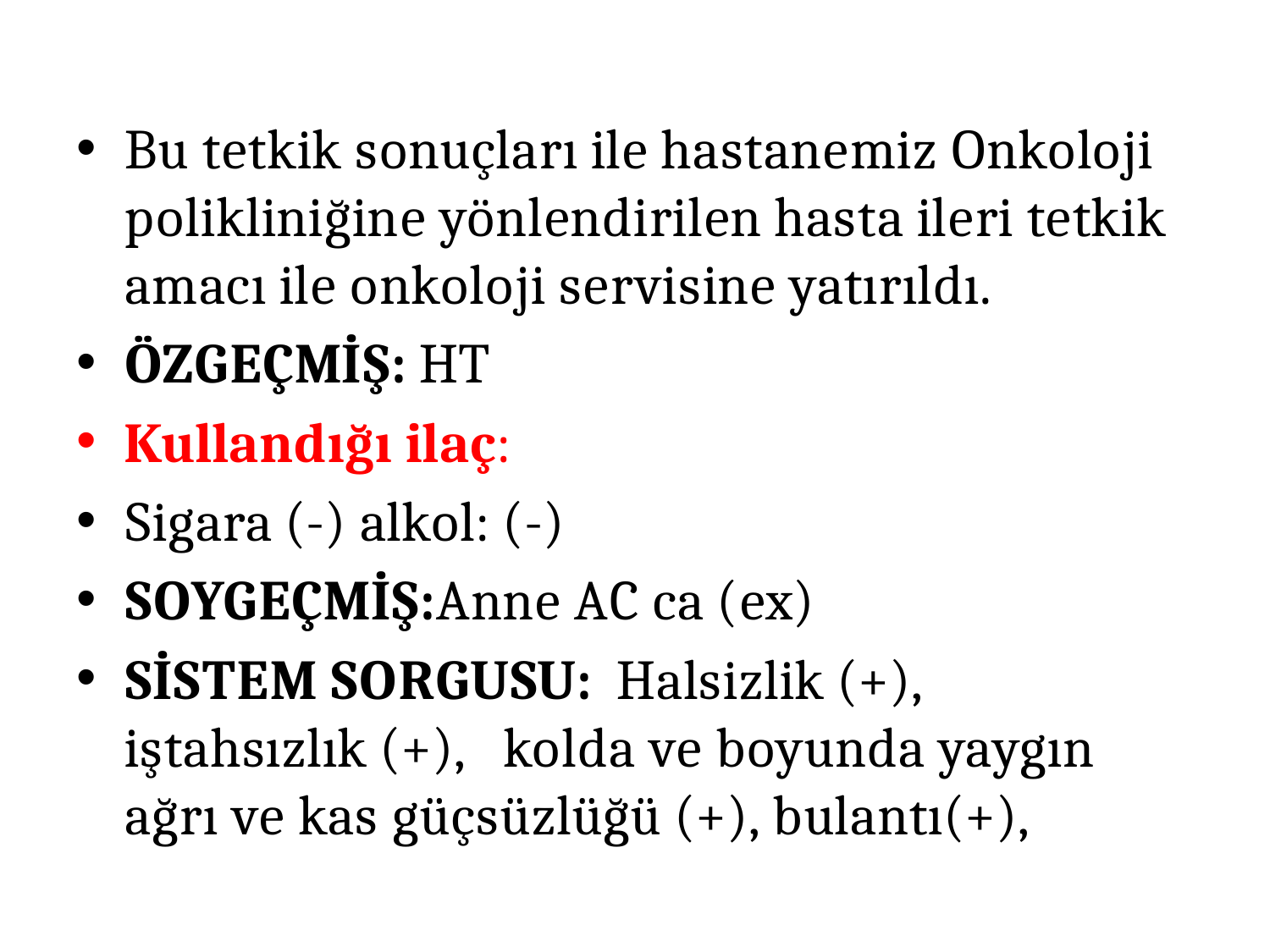

Bu tetkik sonuçları ile hastanemiz Onkoloji polikliniğine yönlendirilen hasta ileri tetkik amacı ile onkoloji servisine yatırıldı.
ÖZGEÇMİŞ: HT
Kullandığı ilaç:
Sigara (-) alkol: (-)
SOYGEÇMİŞ:Anne AC ca (ex)
SİSTEM SORGUSU:  Halsizlik (+),   iştahsızlık (+),   kolda ve boyunda yaygın ağrı ve kas güçsüzlüğü (+), bulantı(+),